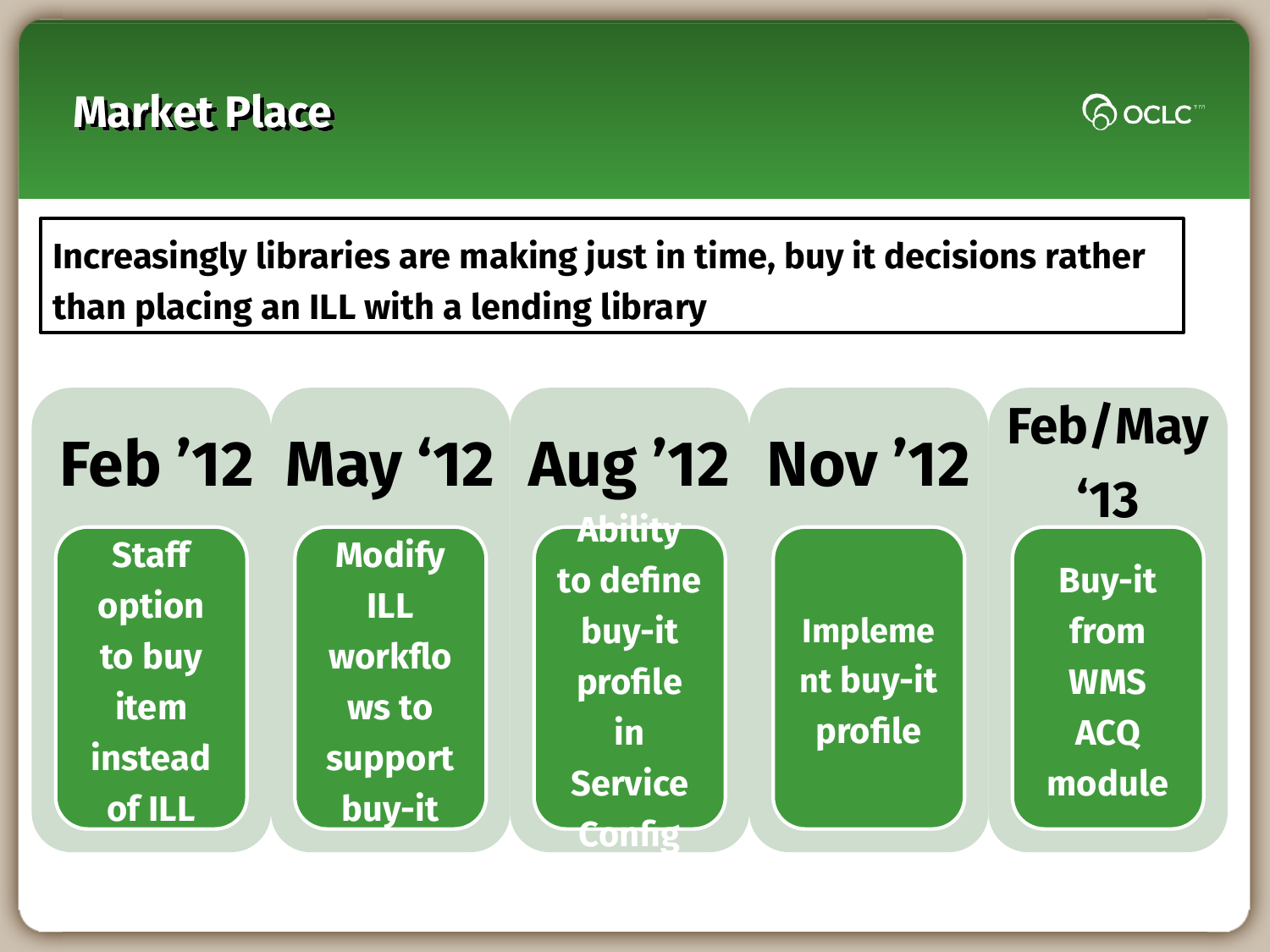

# Market Place
Increasingly libraries are making just in time, buy it decisions rather than placing an ILL with a lending library
 Feb ’12
Staff option to buy item instead of ILL
May ‘12
Modify ILL workflows to support buy-it
Aug ’12
Ability to define buy-it profile in Service Config
Nov ’12
Implement buy-it profile
Feb/May ‘13
Buy-it from WMS ACQ module